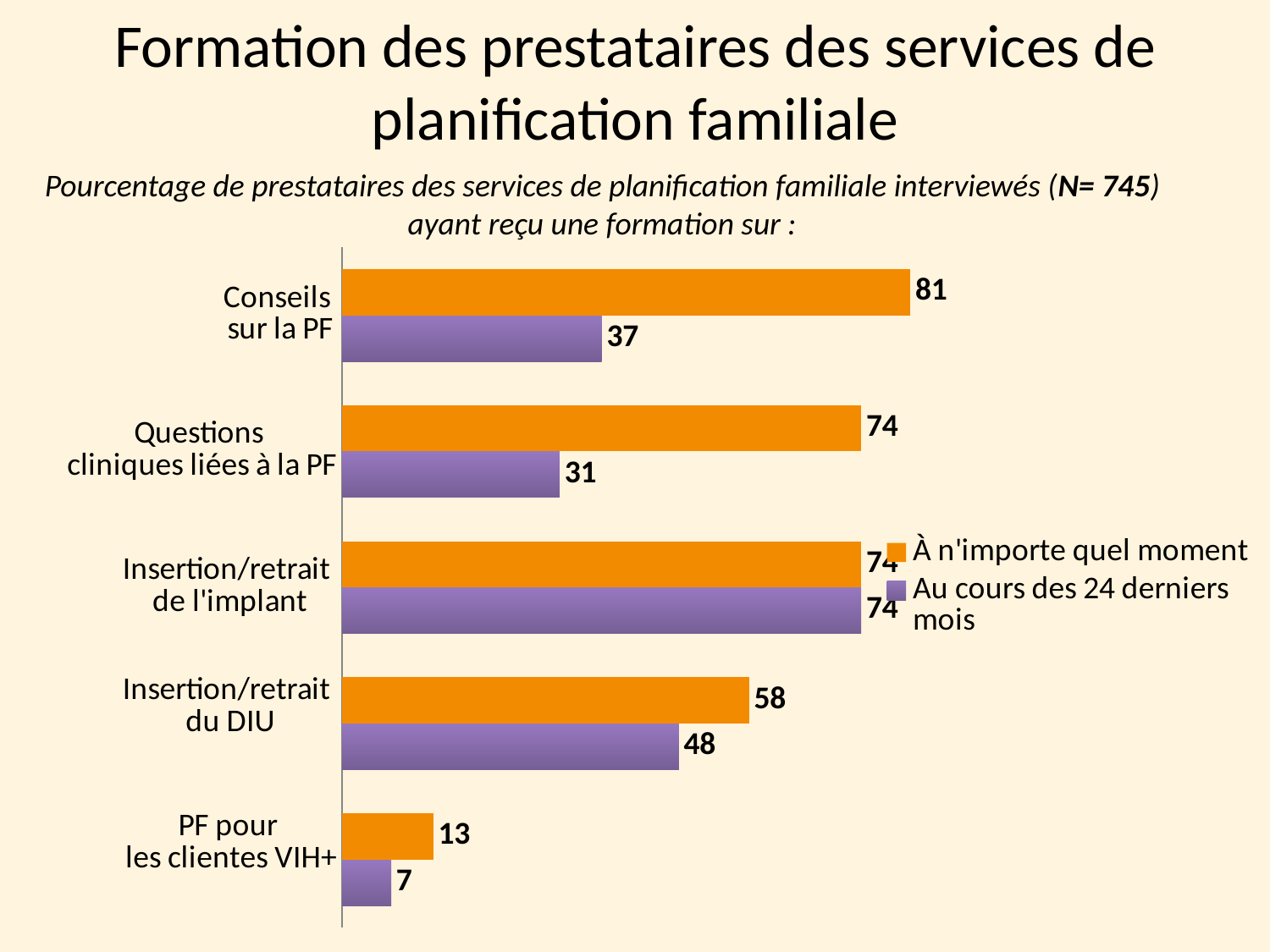

Formation des prestataires des services de planification familiale
Pourcentage de prestataires des services de planification familiale interviewés (N= 745) ayant reçu une formation sur :

### Chart

| Category | Au cours des 24 derniers mois | À n'importe quel moment |
|---|---|---|
| PF pour
les clientes VIH+
 | 7.0 | 13.0 |
| Insertion/retrait
du DIU
 | 48.0 | 58.0 |
| Insertion/retrait
de l'implant | 74.0 | 74.0 |
| Questions
cliniques liées à la PF | 31.0 | 74.0 |
| Conseils
sur la PF | 37.0 | 81.0 |